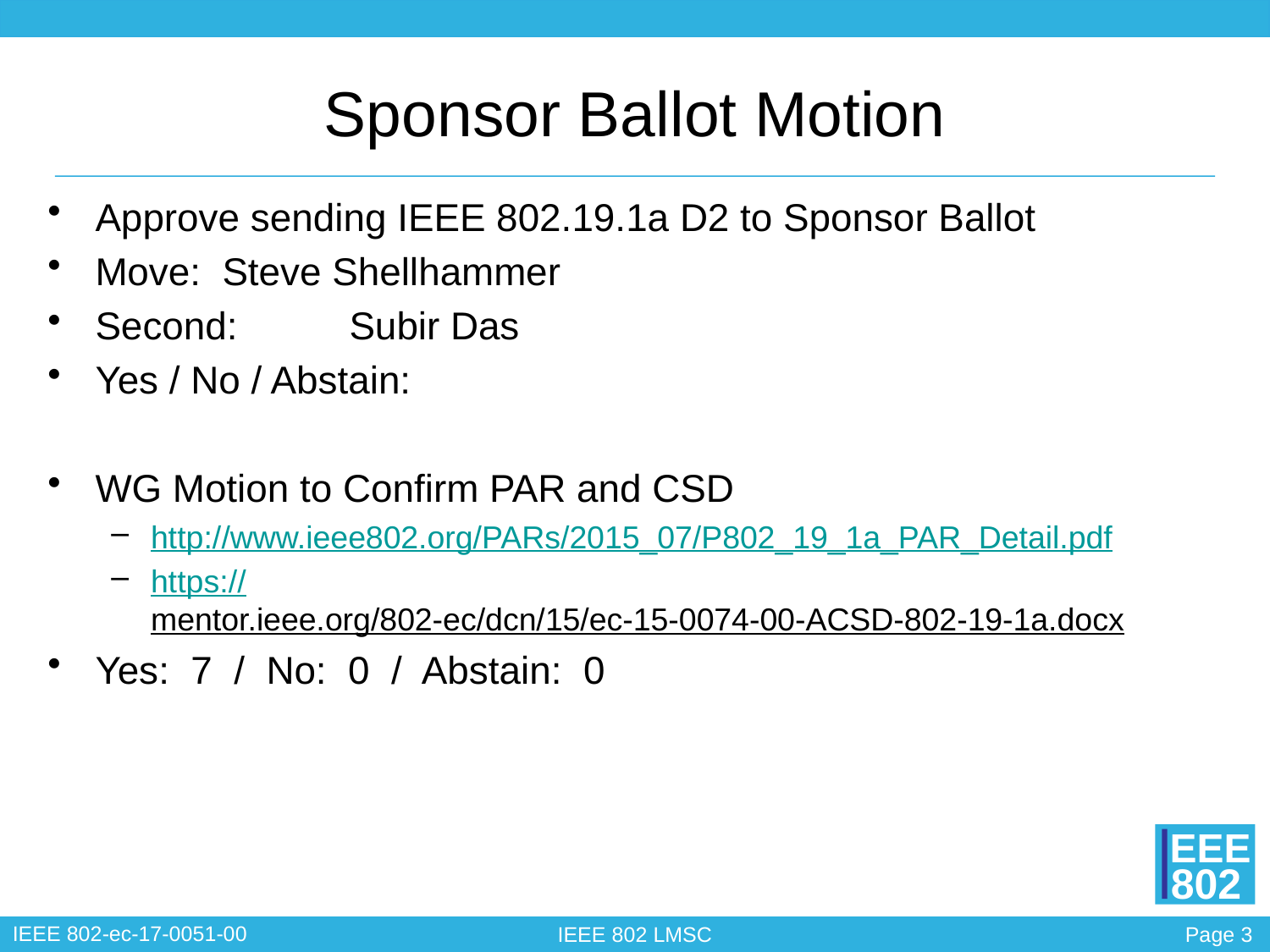

# Sponsor Ballot Motion
Approve sending IEEE 802.19.1a D2 to Sponsor Ballot
Move:	Steve Shellhammer
Second:	Subir Das
Yes / No / Abstain:

WG Motion to Confirm PAR and CSD
http://www.ieee802.org/PARs/2015_07/P802_19_1a_PAR_Detail.pdf
https://mentor.ieee.org/802-ec/dcn/15/ec-15-0074-00-ACSD-802-19-1a.docx
Yes:  7  /  No:  0  /  Abstain:  0